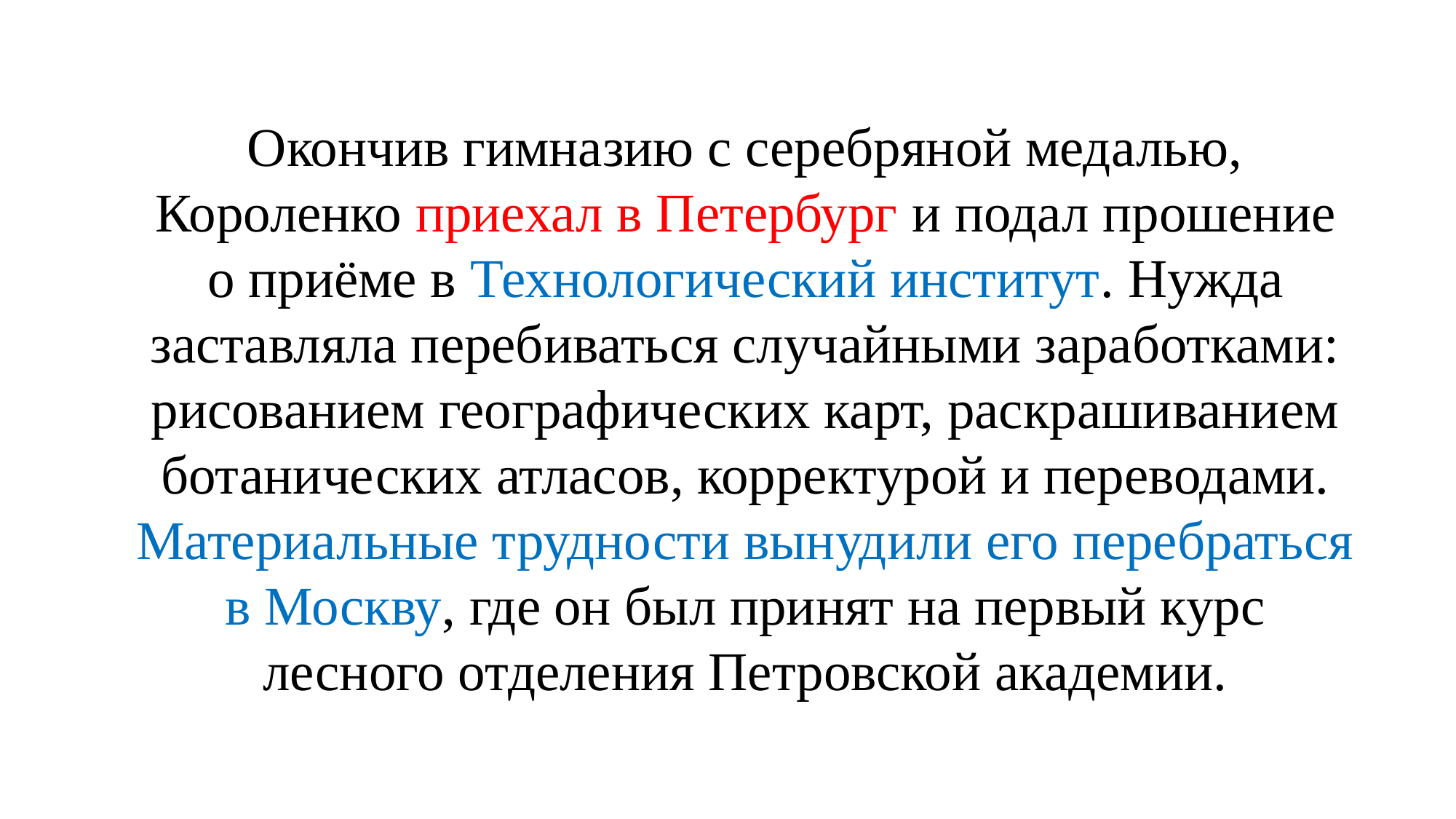

Окончив гимназию с серебряной медалью, Короленко приехал в Петербург и подал прошение о приёме в Технологический институт. Нужда заставляла перебиваться случайными заработками: рисованием географических карт, раскрашиванием ботанических атласов, корректурой и переводами. Материальные трудности вынудили его перебраться в Москву, где он был принят на первый курс лесного отделения Петровской академии.